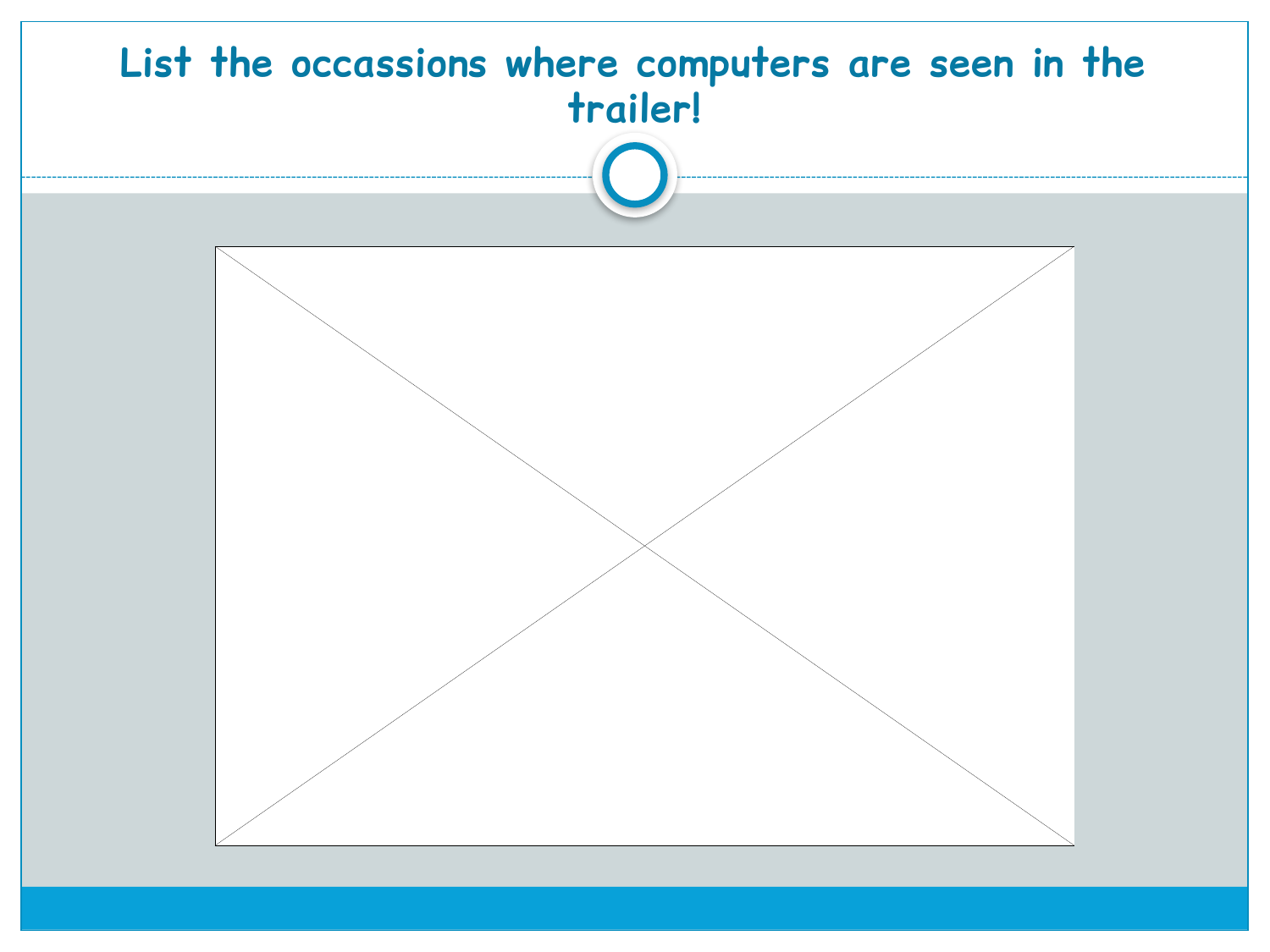

# List the occassions where computers are seen in the trailer!